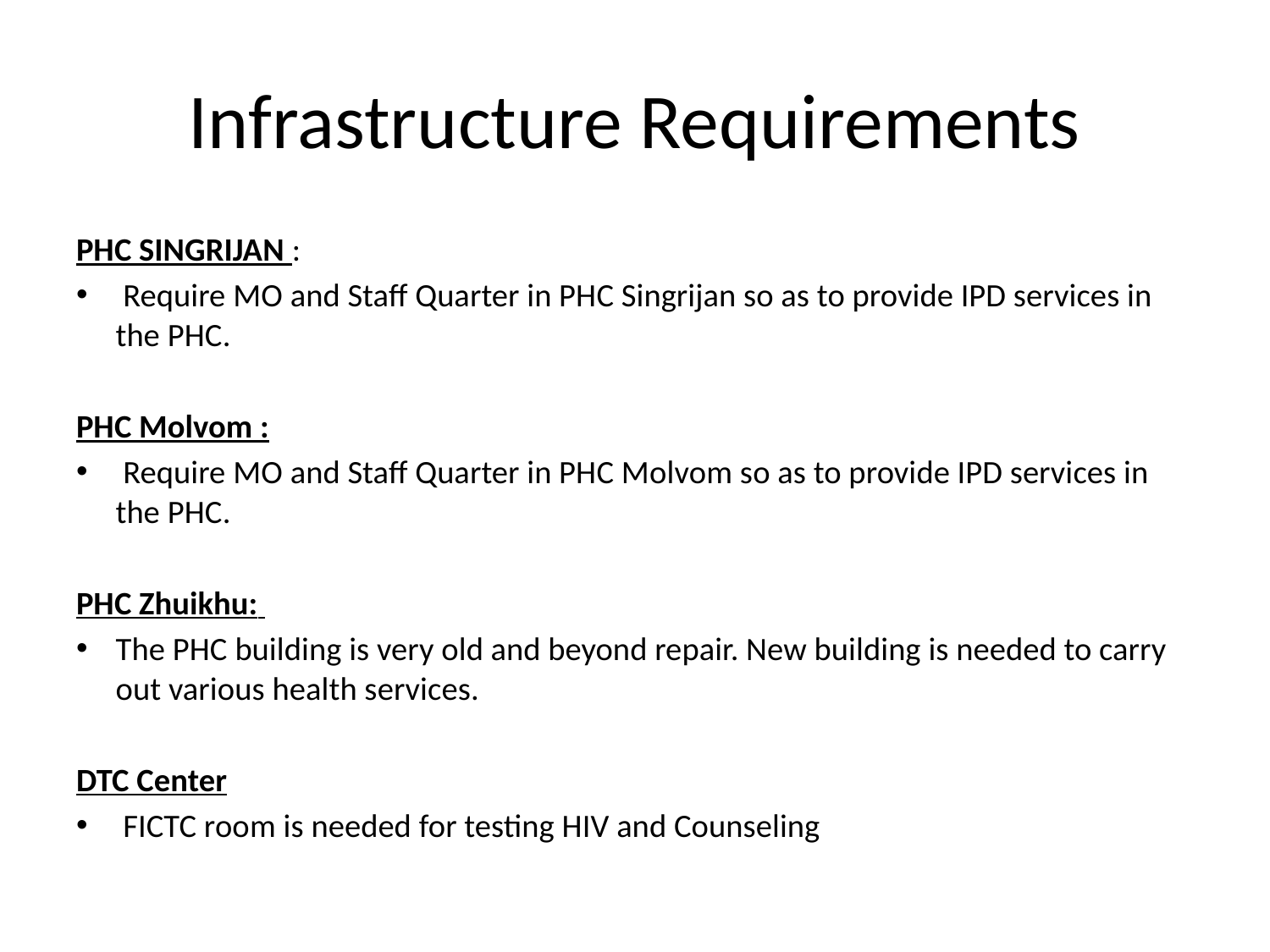

# Infrastructure Requirements
PHC SINGRIJAN :
 Require MO and Staff Quarter in PHC Singrijan so as to provide IPD services in the PHC.

PHC Molvom :
 Require MO and Staff Quarter in PHC Molvom so as to provide IPD services in the PHC.

PHC Zhuikhu:
The PHC building is very old and beyond repair. New building is needed to carry out various health services.

DTC Center
 FICTC room is needed for testing HIV and Counseling